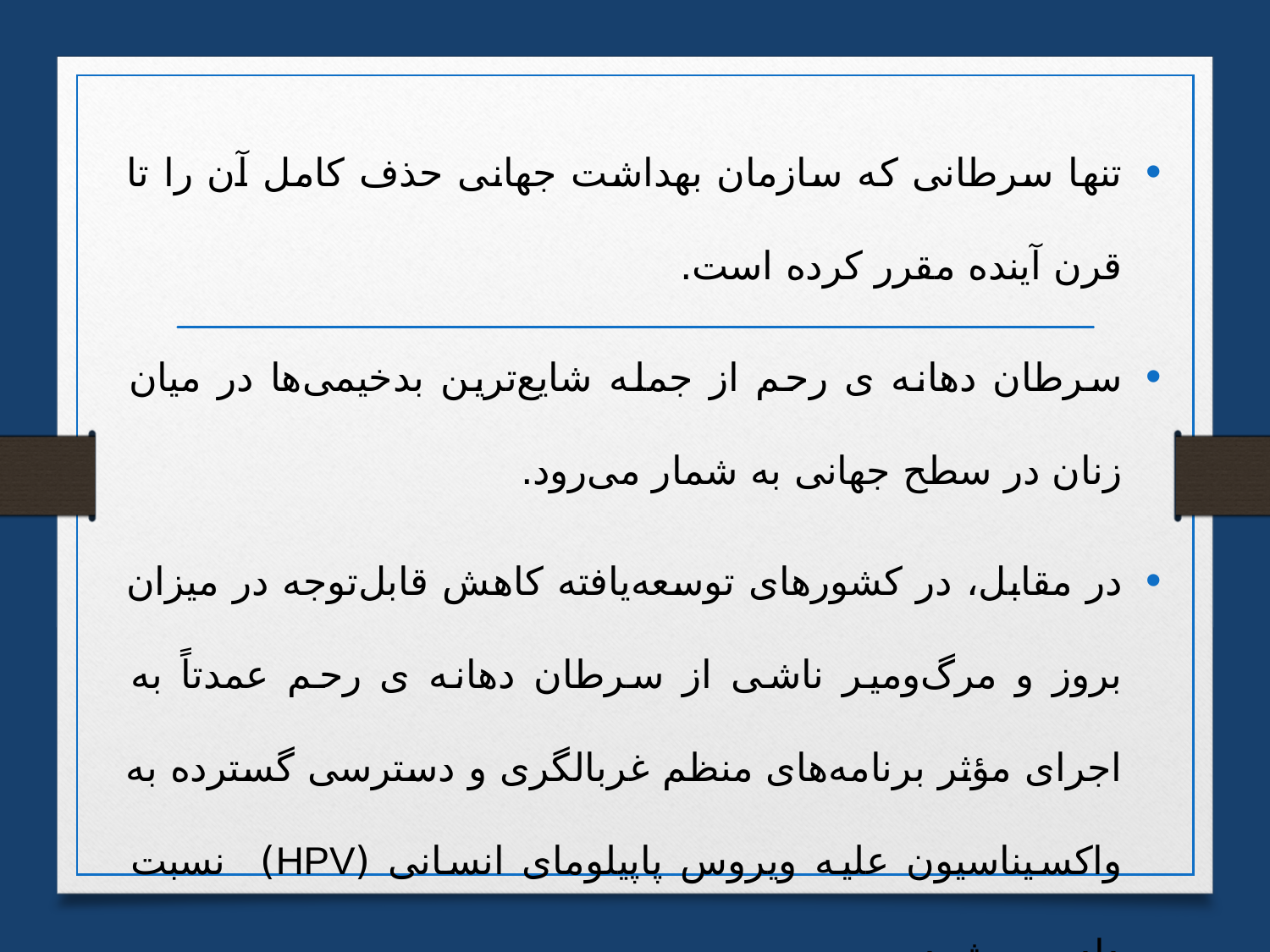

تنها سرطانی که سازمان بهداشت جهانی حذف کامل آن را تا قرن آینده مقرر کرده است.
سرطان دهانه ی رحم از جمله شایع‌ترین بدخیمی‌ها در میان زنان در سطح جهانی به شمار می‌رود.
در مقابل، در کشورهای توسعه‌یافته کاهش قابل‌توجه در میزان بروز و مرگ‌ومیر ناشی از سرطان دهانه ی رحم عمدتاً به اجرای مؤثر برنامه‌های منظم غربالگری و دسترسی گسترده به واکسیناسیون علیه ویروس پاپیلومای انسانی (HPV)  نسبت داده می‌شود.